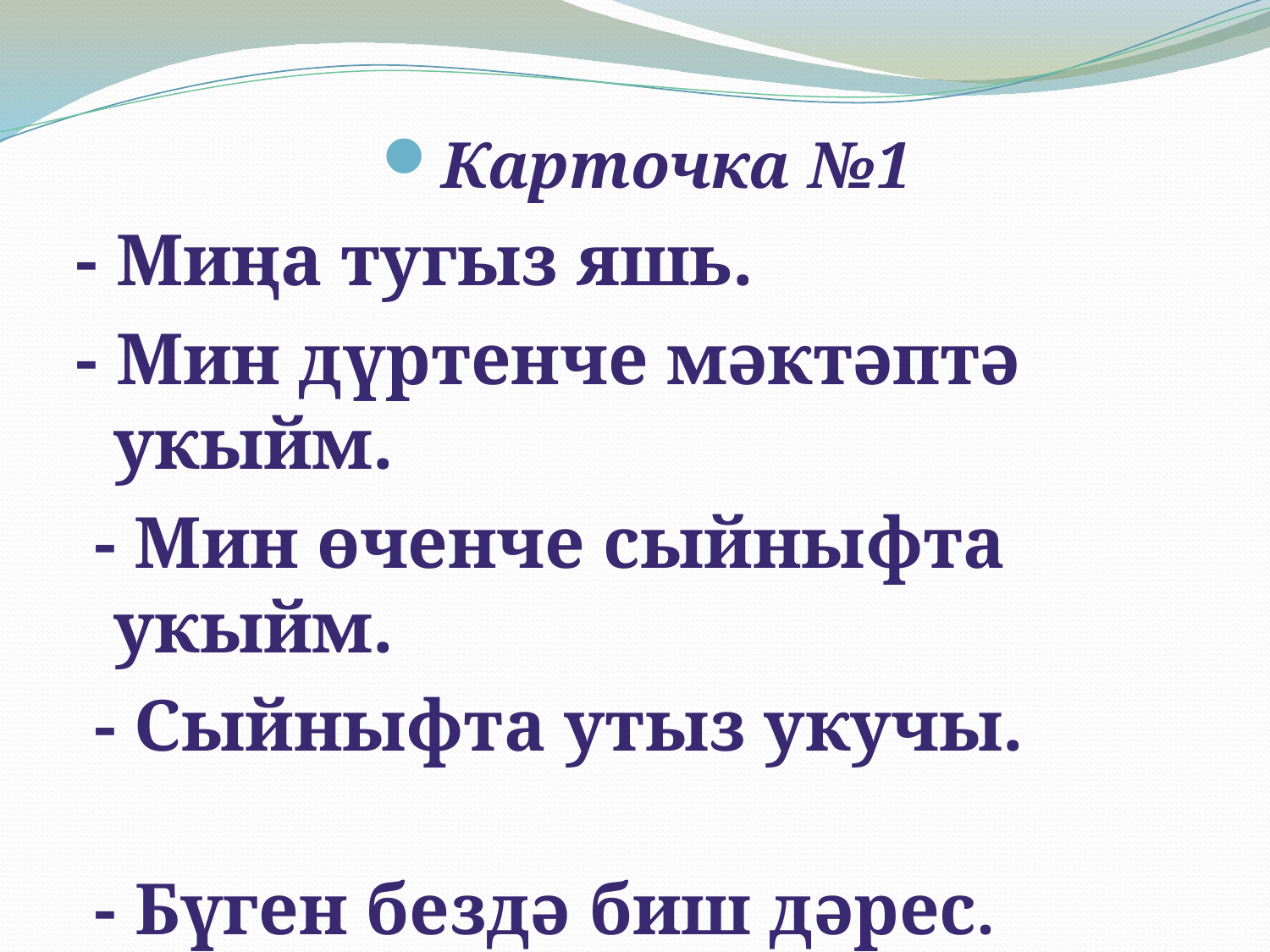

#
Карточка №1
- Миңа тугыз яшь.
- Мин дүртенче мәктәптә укыйм.
 - Мин өченче сыйныфта укыйм.
 - Сыйныфта утыз укучы.
 - Бүген бездә биш дәрес.